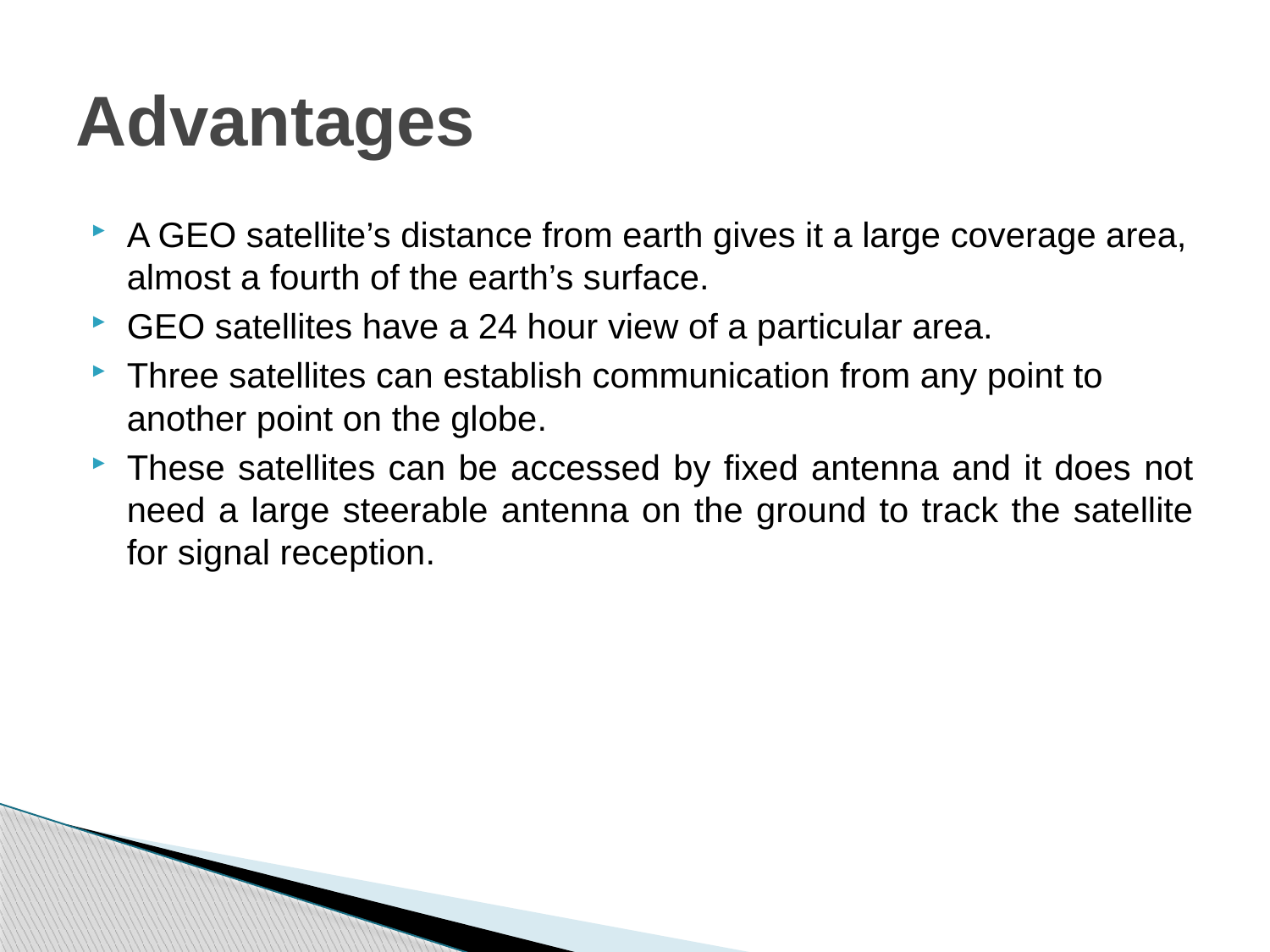

# Advantages
A GEO satellite’s distance from earth gives it a large coverage area, almost a fourth of the earth’s surface.
GEO satellites have a 24 hour view of a particular area.
Three satellites can establish communication from any point to another point on the globe.
These satellites can be accessed by fixed antenna and it does not need a large steerable antenna on the ground to track the satellite for signal reception.